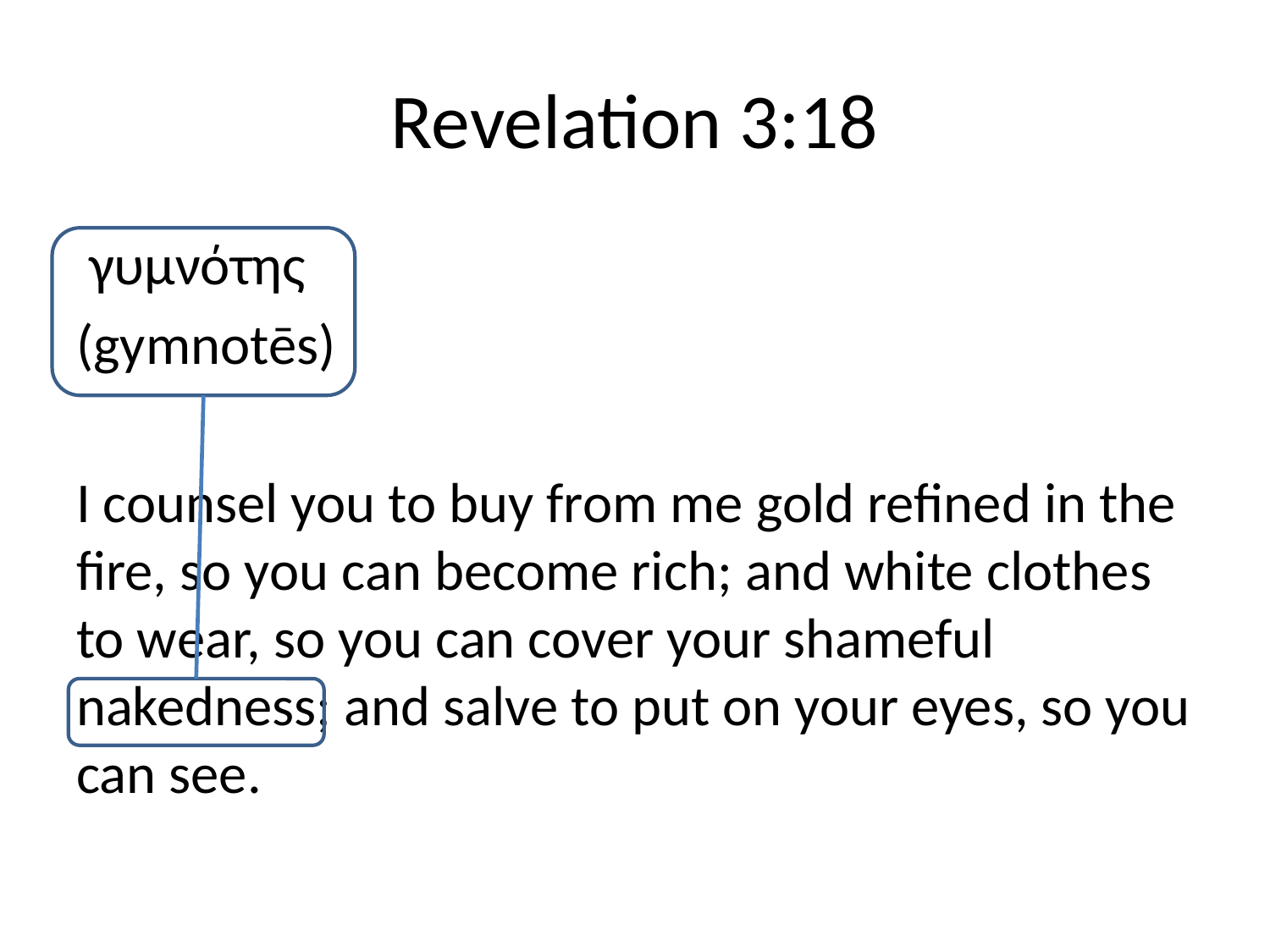

# Revelation 3:18
 γυμνότης
(gymnotēs)

I counsel you to buy from me gold refined in the fire, so you can become rich; and white clothes to wear, so you can cover your shameful nakedness; and salve to put on your eyes, so you can see.